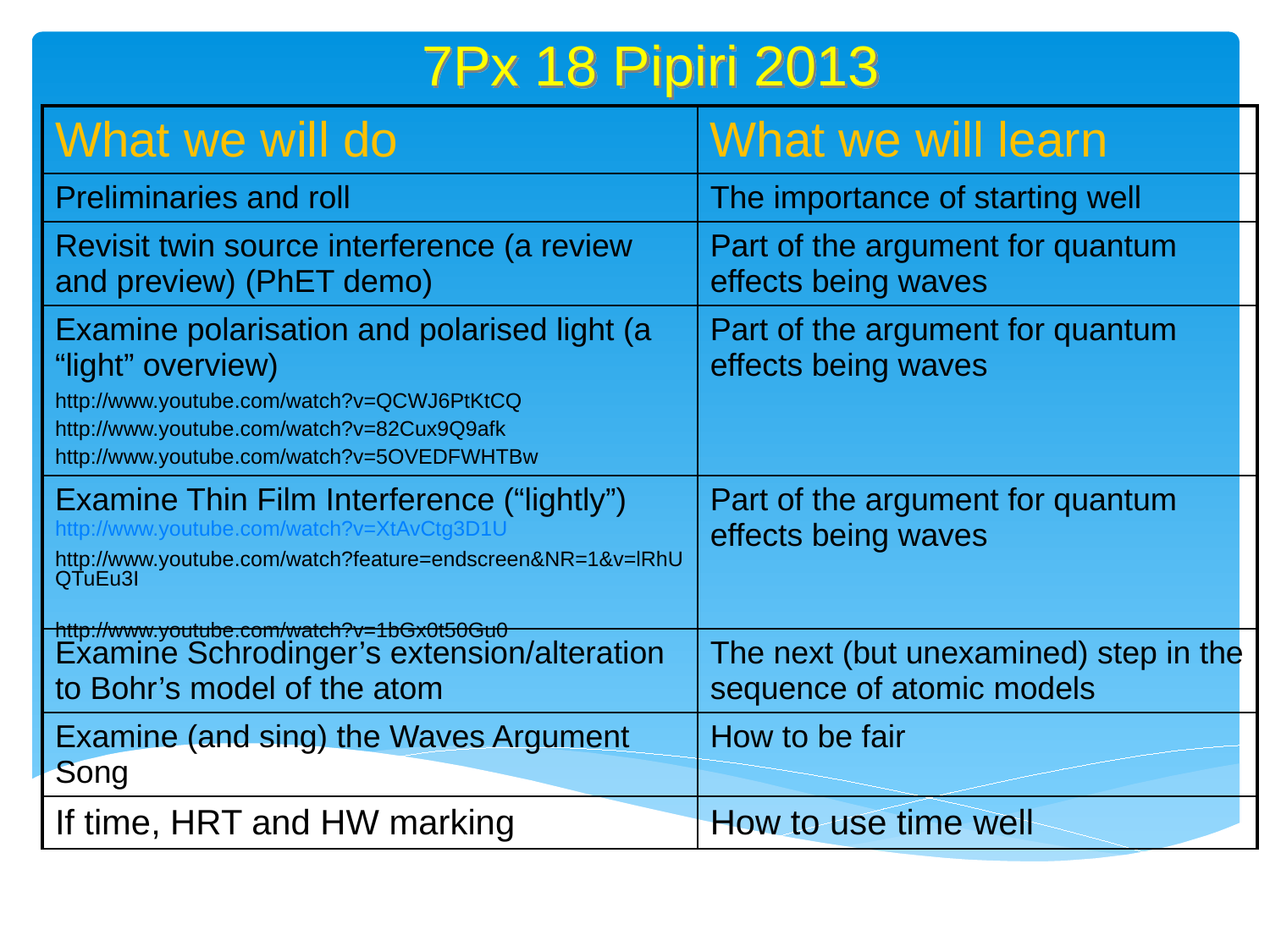

7Px 18 Pipiri 2013
| What we will do | What we will learn |
| --- | --- |
| Preliminaries and roll | The importance of starting well |
| Revisit twin source interference (a review and preview) (PhET demo) | Part of the argument for quantum effects being waves |
| Examine polarisation and polarised light (a “light” overview) http://www.youtube.com/watch?v=QCWJ6PtKtCQ http://www.youtube.com/watch?v=82Cux9Q9afk http://www.youtube.com/watch?v=5OVEDFWHTBw | Part of the argument for quantum effects being waves |
| Examine Thin Film Interference (“lightly”) http://www.youtube.com/watch?v=XtAvCtg3D1U http://www.youtube.com/watch?feature=endscreen&NR=1&v=lRhUQTuEu3I http://www.youtube.com/watch?v=1bGx0t50Gu0 | Part of the argument for quantum effects being waves |
| Examine Schrodinger’s extension/alteration to Bohr’s model of the atom | The next (but unexamined) step in the sequence of atomic models |
| Examine (and sing) the Waves Argument Song | How to be fair |
| If time, HRT and HW marking | How to use time well |